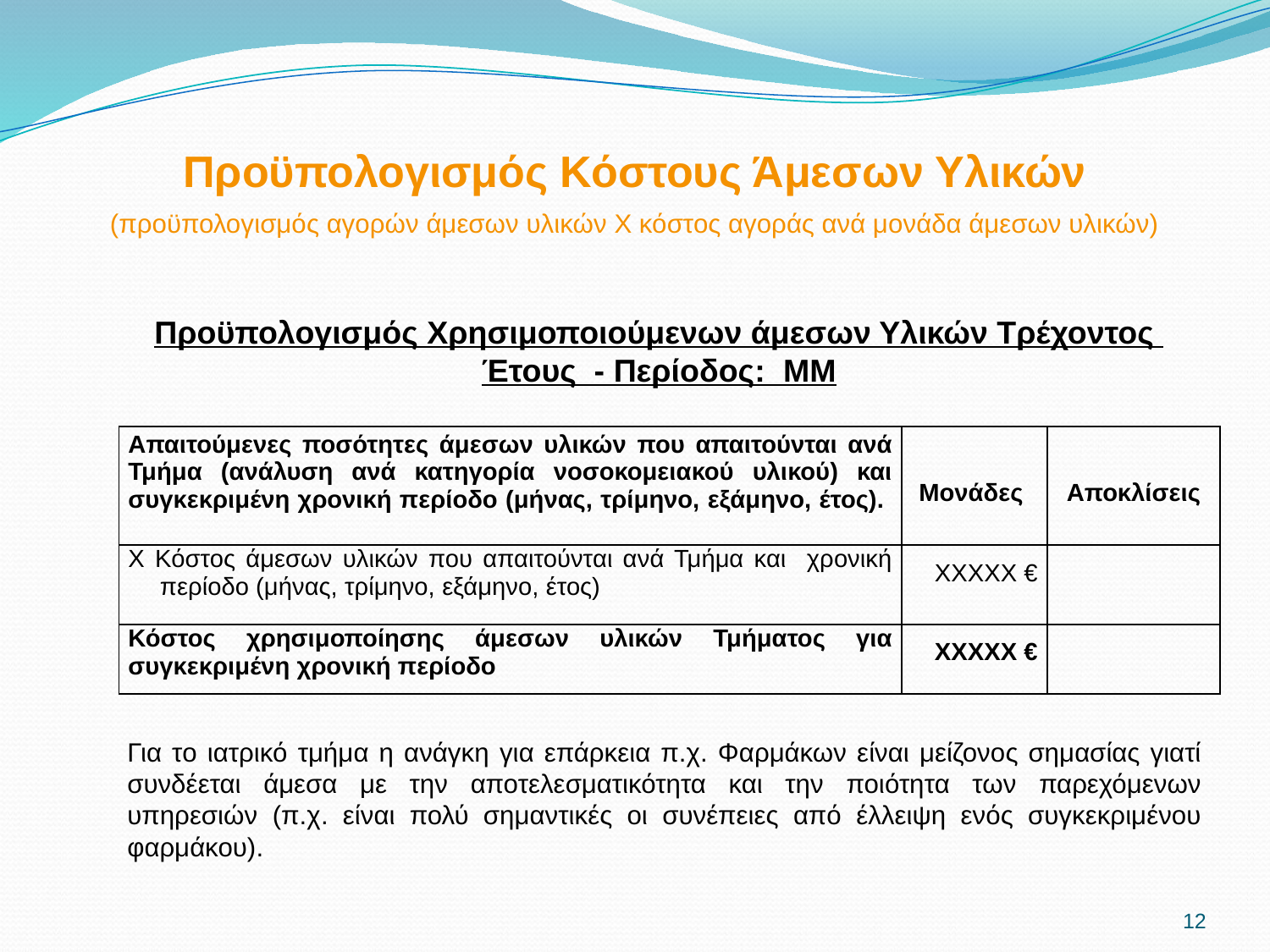

Προϋπολογισμός Κόστους Άμεσων Υλικών

(προϋπολογισμός αγορών άμεσων υλικών Χ κόστος αγοράς ανά μονάδα άμεσων υλικών)
Προϋπολογισμός Χρησιμοποιούμενων άμεσων Υλικών Τρέχοντος
Έτους  - Περίοδος:  MM
| Απαιτούμενες ποσότητες άμεσων υλικών που απαιτούνται ανά Τμήμα (ανάλυση ανά κατηγορία νοσοκομειακού υλικού) και συγκεκριμένη χρονική περίοδο (μήνας, τρίμηνο, εξάμηνο, έτος). | Μονάδες | Αποκλίσεις |
| --- | --- | --- |
| Χ Κόστος άμεσων υλικών που απαιτούνται ανά Τμήμα και χρονική περίοδο (μήνας, τρίμηνο, εξάμηνο, έτος) | ΧΧΧΧΧ € |  |
| Κόστος χρησιμοποίησης άμεσων υλικών Τμήματος για συγκεκριμένη χρονική περίοδο | ΧΧΧΧΧ € |  |
Για το ιατρικό τμήμα η ανάγκη για επάρκεια π.χ. Φαρμάκων είναι μείζονος σημασίας γιατί συνδέεται άμεσα με την αποτελεσματικότητα και την ποιότητα των παρεχόμενων υπηρεσιών (π.χ. είναι πολύ σημαντικές οι συνέπειες από έλλειψη ενός συγκεκριμένου φαρμάκου).
12